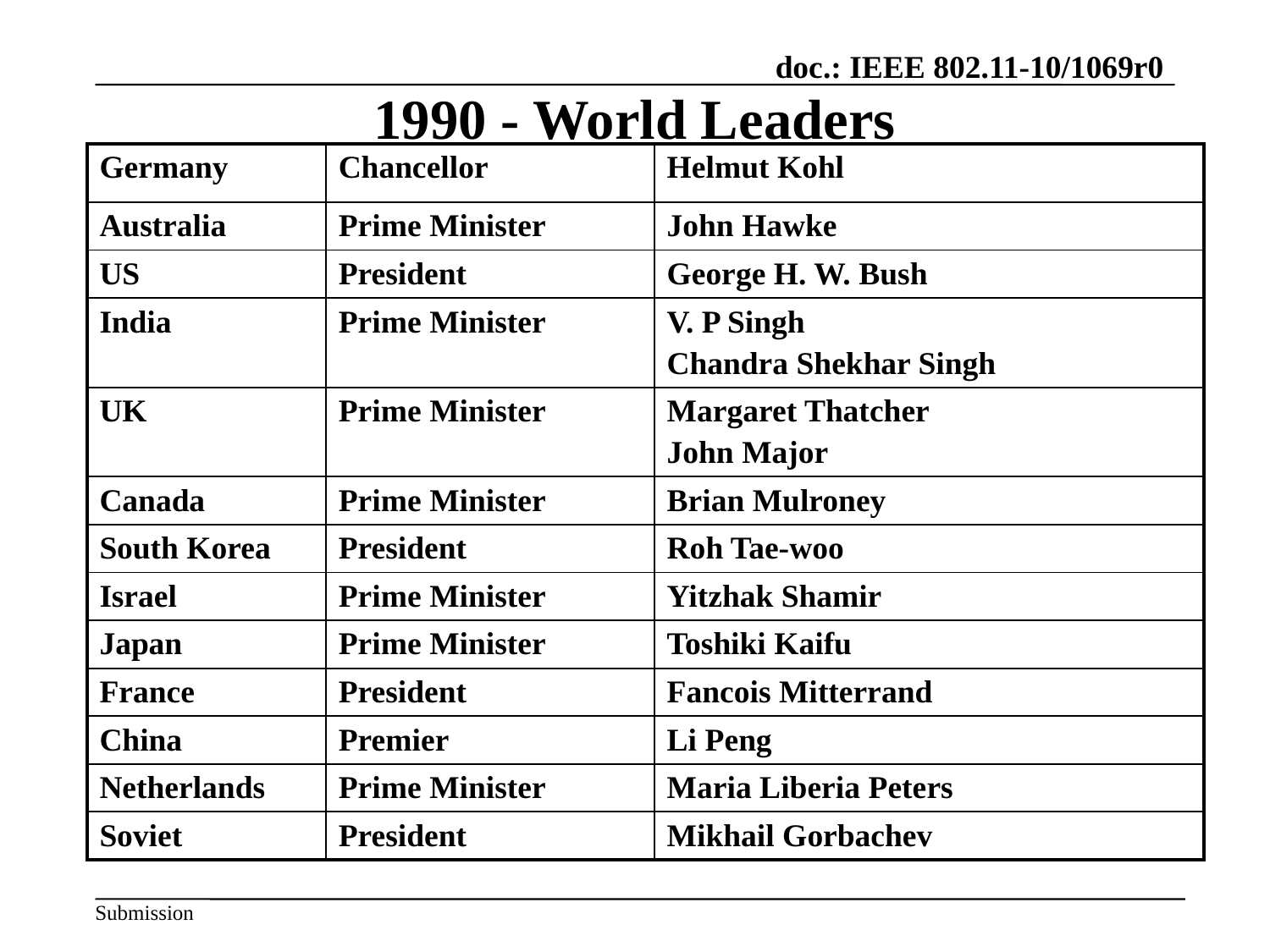

# 1990 - World Leaders
| Germany | Chancellor | Helmut Kohl |
| --- | --- | --- |
| Australia | Prime Minister | John Hawke |
| US | President | George H. W. Bush |
| India | Prime Minister | V. P Singh Chandra Shekhar Singh |
| UK | Prime Minister | Margaret Thatcher John Major |
| Canada | Prime Minister | Brian Mulroney |
| South Korea | President | Roh Tae-woo |
| Israel | Prime Minister | Yitzhak Shamir |
| Japan | Prime Minister | Toshiki Kaifu |
| France | President | Fancois Mitterrand |
| China | Premier | Li Peng |
| Netherlands | Prime Minister | Maria Liberia Peters |
| Soviet | President | Mikhail Gorbachev |